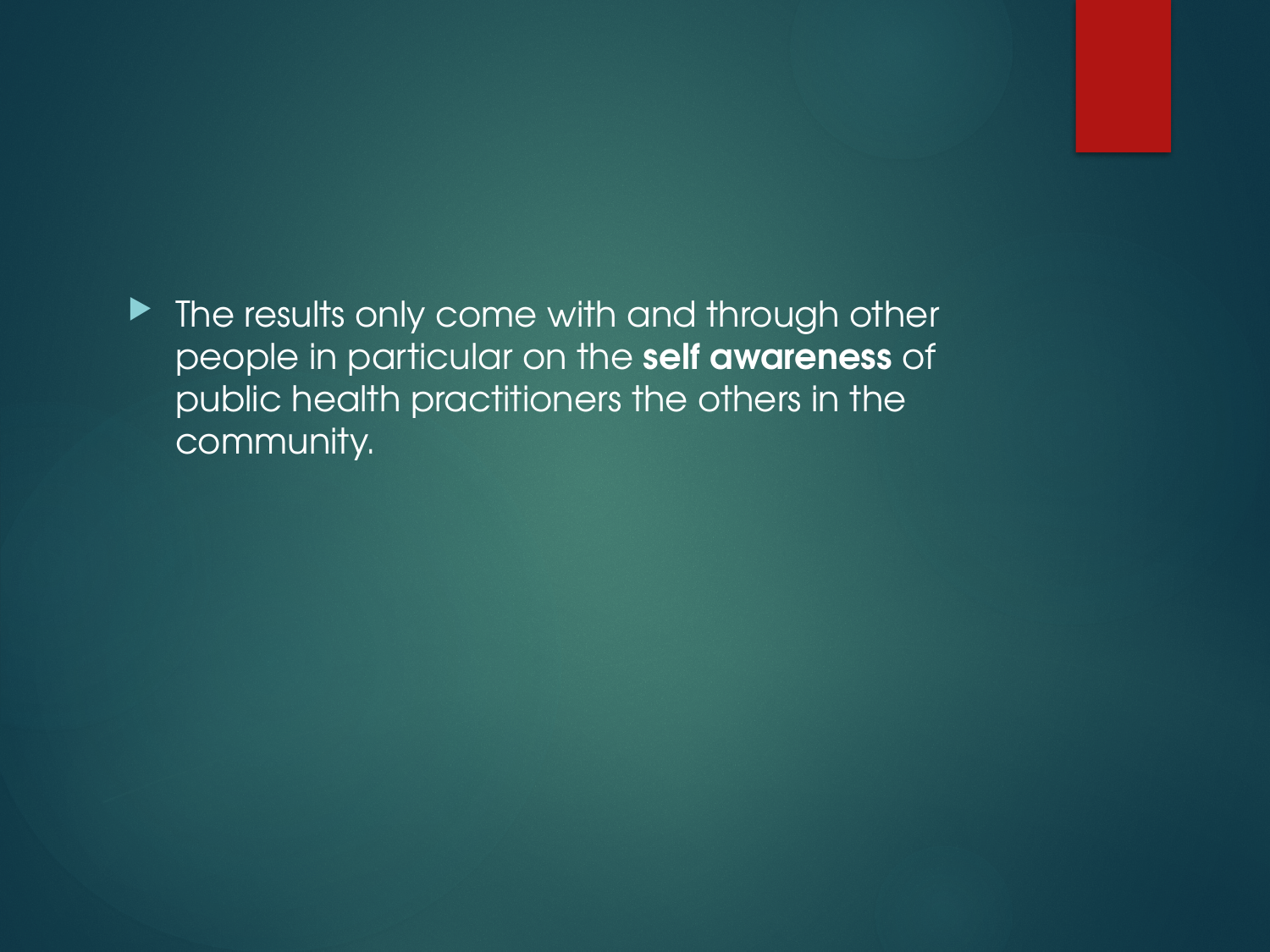

#
The results only come with and through other people in particular on the self awareness of public health practitioners the others in the community.